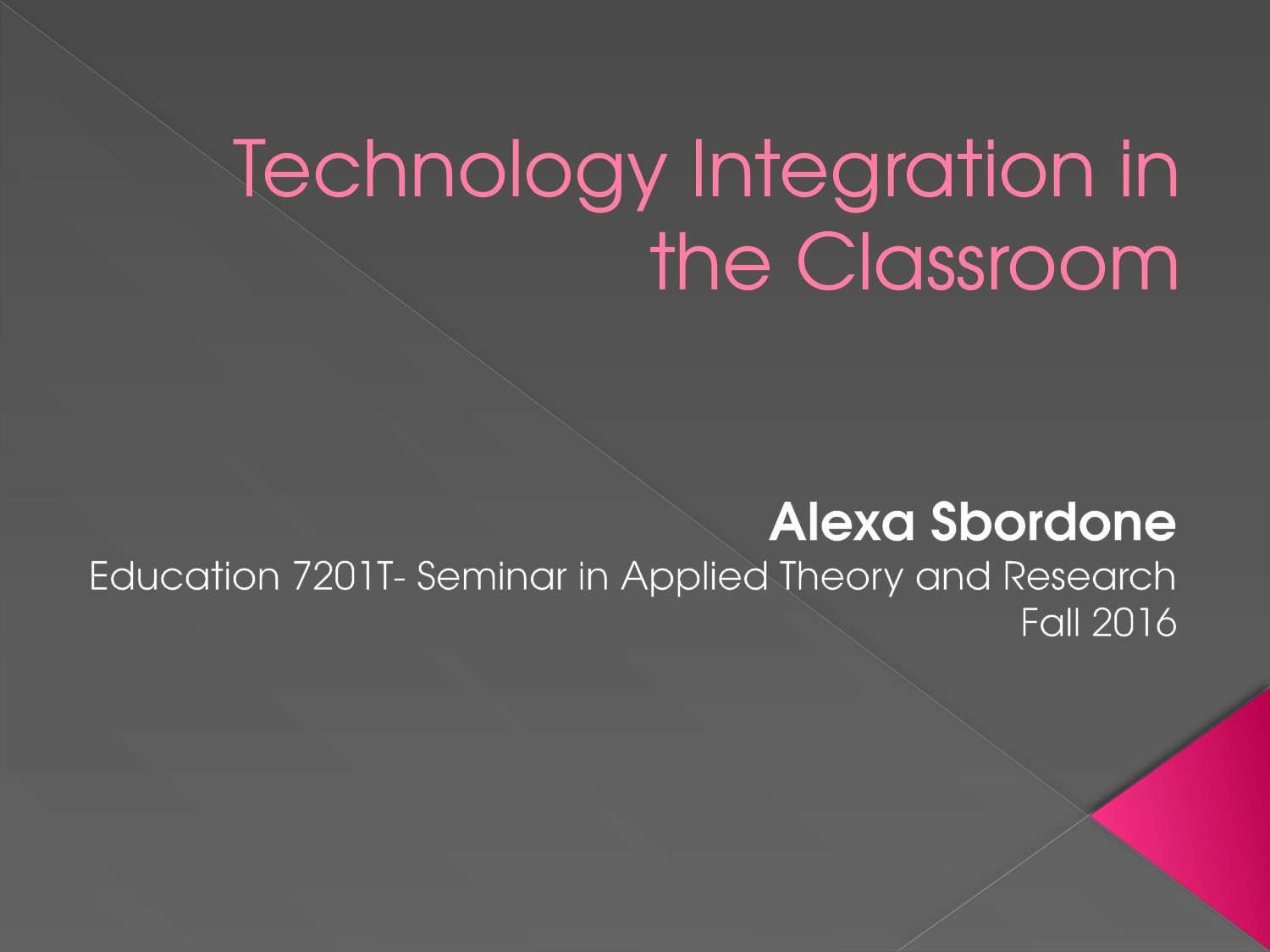

# Technology Integration in the Classroom
Alexa Sbordone
Education 7201T- Seminar in Applied Theory and Research
Fall 2016